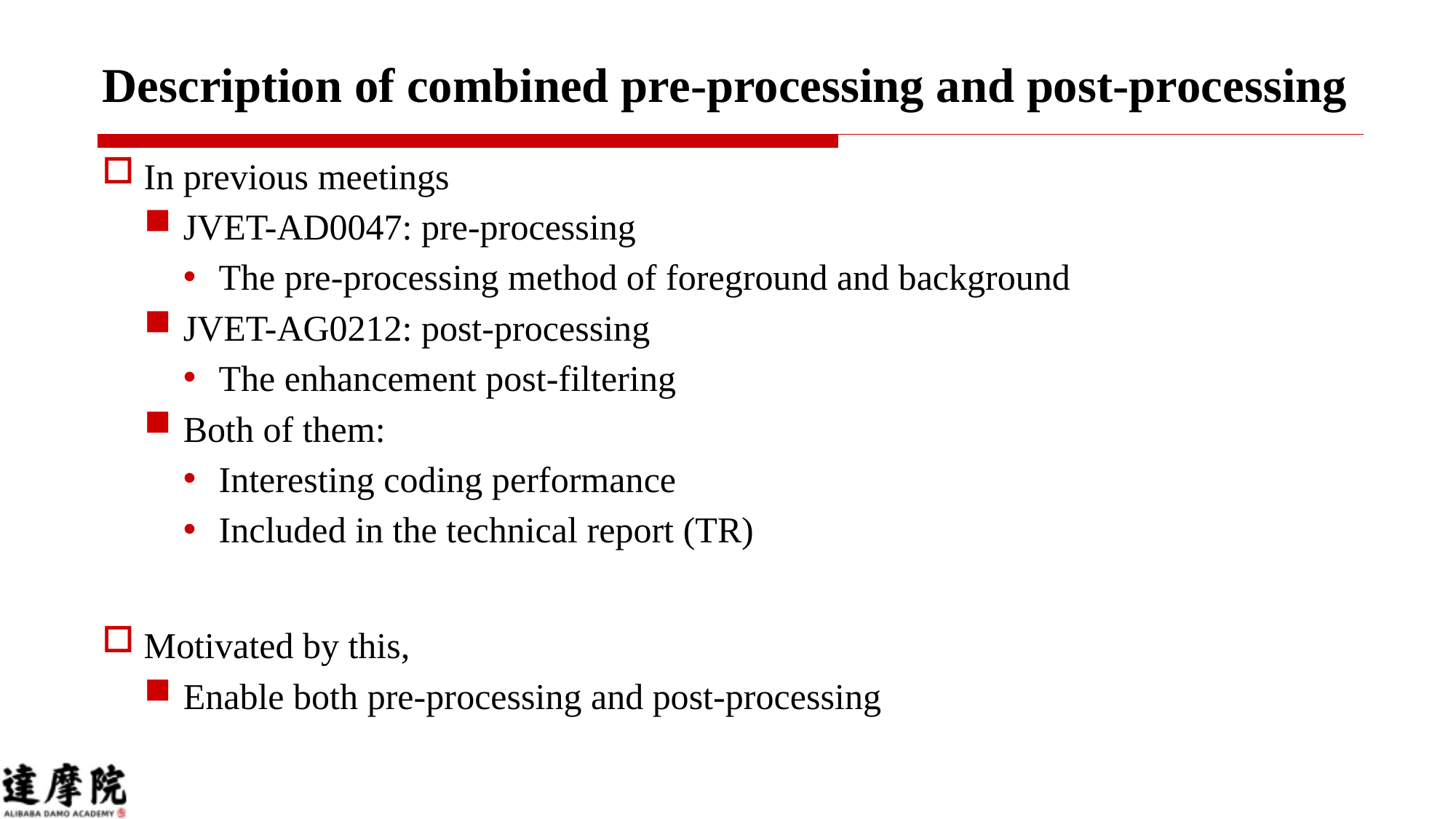

# Description of combined pre-processing and post-processing
In previous meetings
JVET-AD0047: pre-processing
The pre-processing method of foreground and background
JVET-AG0212: post-processing
The enhancement post-filtering
Both of them:
Interesting coding performance
Included in the technical report (TR)

Motivated by this,
Enable both pre-processing and post-processing